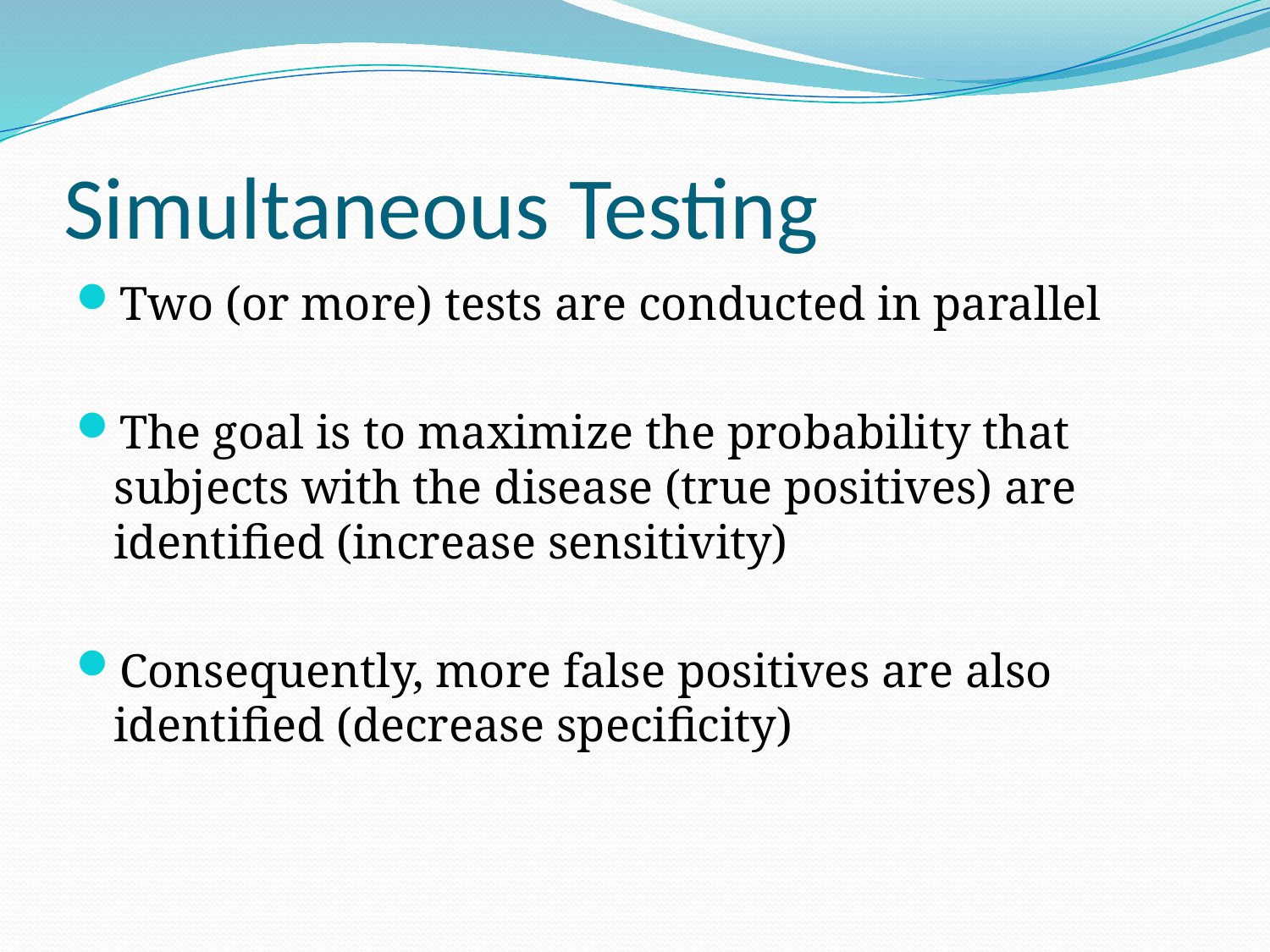

# Simultaneous Testing
Two (or more) tests are conducted in parallel

The goal is to maximize the probability that subjects with the disease (true positives) are identified (increase sensitivity)

Consequently, more false positives are also identified (decrease specificity)